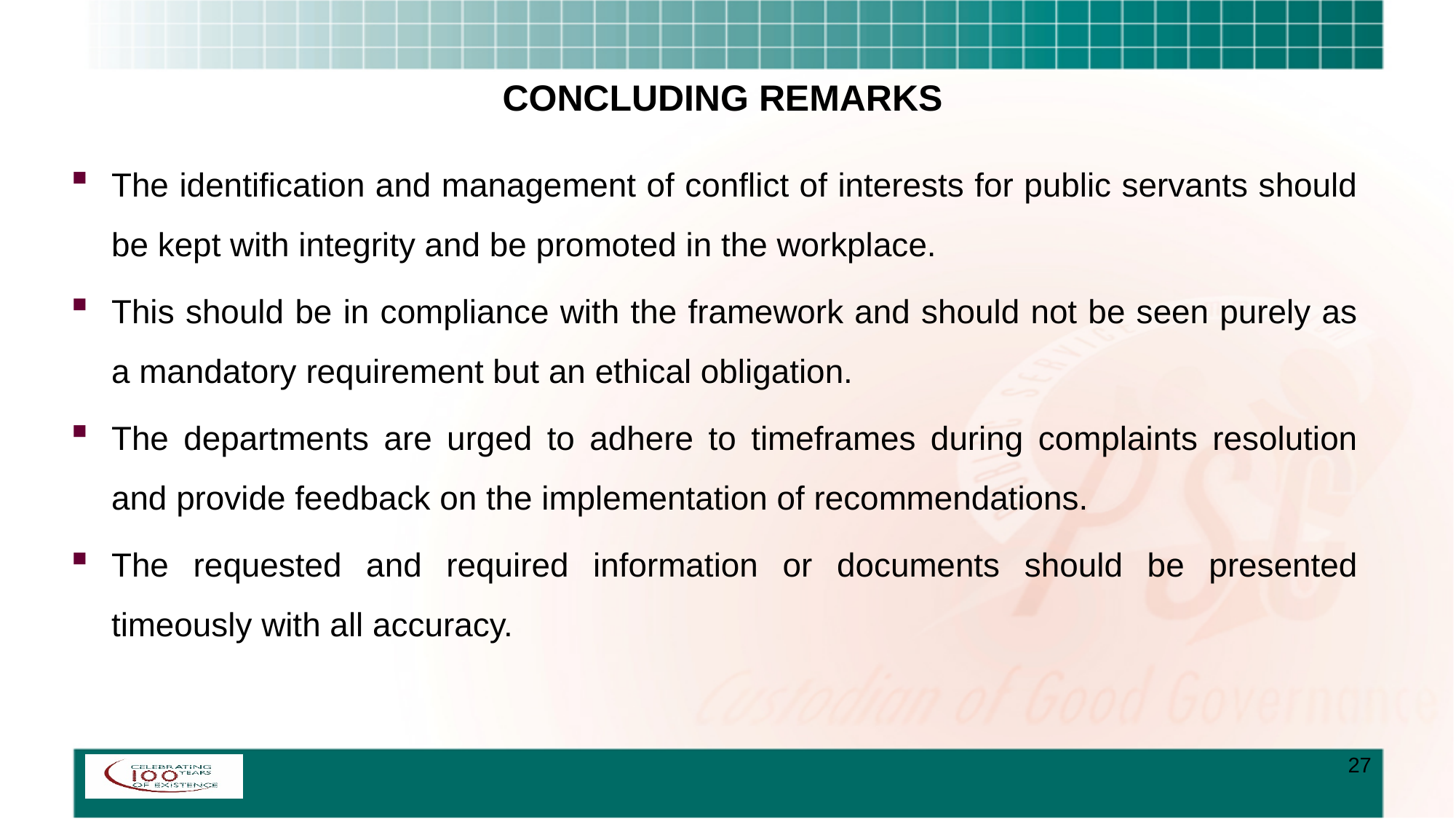

# CONCLUDING REMARKS
The identification and management of conflict of interests for public servants should be kept with integrity and be promoted in the workplace.
This should be in compliance with the framework and should not be seen purely as a mandatory requirement but an ethical obligation.
The departments are urged to adhere to timeframes during complaints resolution and provide feedback on the implementation of recommendations.
The requested and required information or documents should be presented timeously with all accuracy.
27